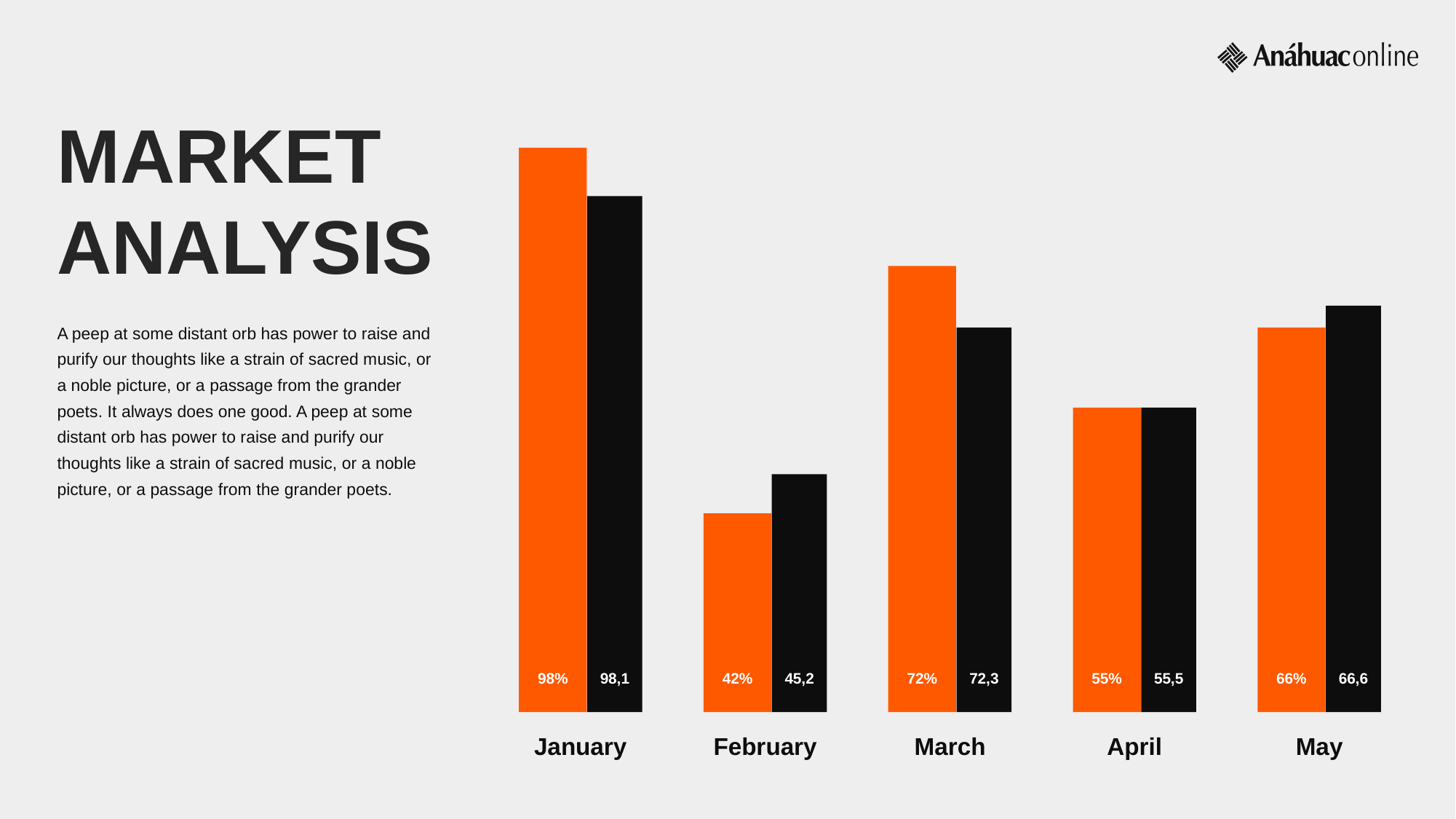

MARKET ANALYSIS

A peep at some distant orb has power to raise and purify our thoughts like a strain of sacred music, or a noble picture, or a passage from the grander poets. It always does one good. A peep at some distant orb has power to raise and purify our thoughts like a strain of sacred music, or a noble picture, or a passage from the grander poets.

66,6
98%
98,1
42%
45,2
72%
72,3
55%
55,5
66%
January
February
March
April
May